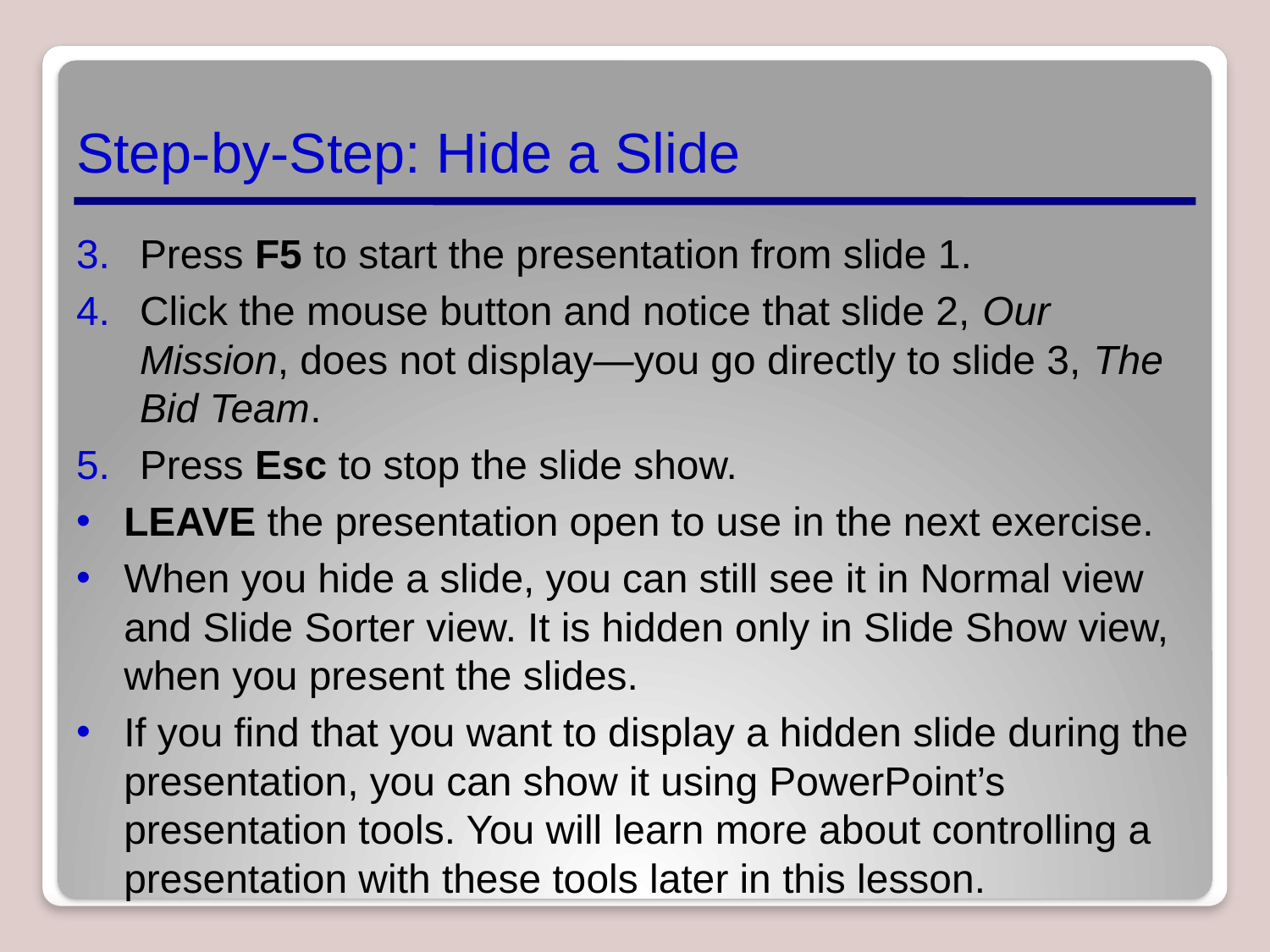

# Step-by-Step: Hide a Slide
Press F5 to start the presentation from slide 1.
Click the mouse button and notice that slide 2, Our Mission, does not display—you go directly to slide 3, The Bid Team.
Press Esc to stop the slide show.
LEAVE the presentation open to use in the next exercise.
When you hide a slide, you can still see it in Normal view and Slide Sorter view. It is hidden only in Slide Show view, when you present the slides.
If you find that you want to display a hidden slide during the presentation, you can show it using PowerPoint’s presentation tools. You will learn more about controlling a presentation with these tools later in this lesson.